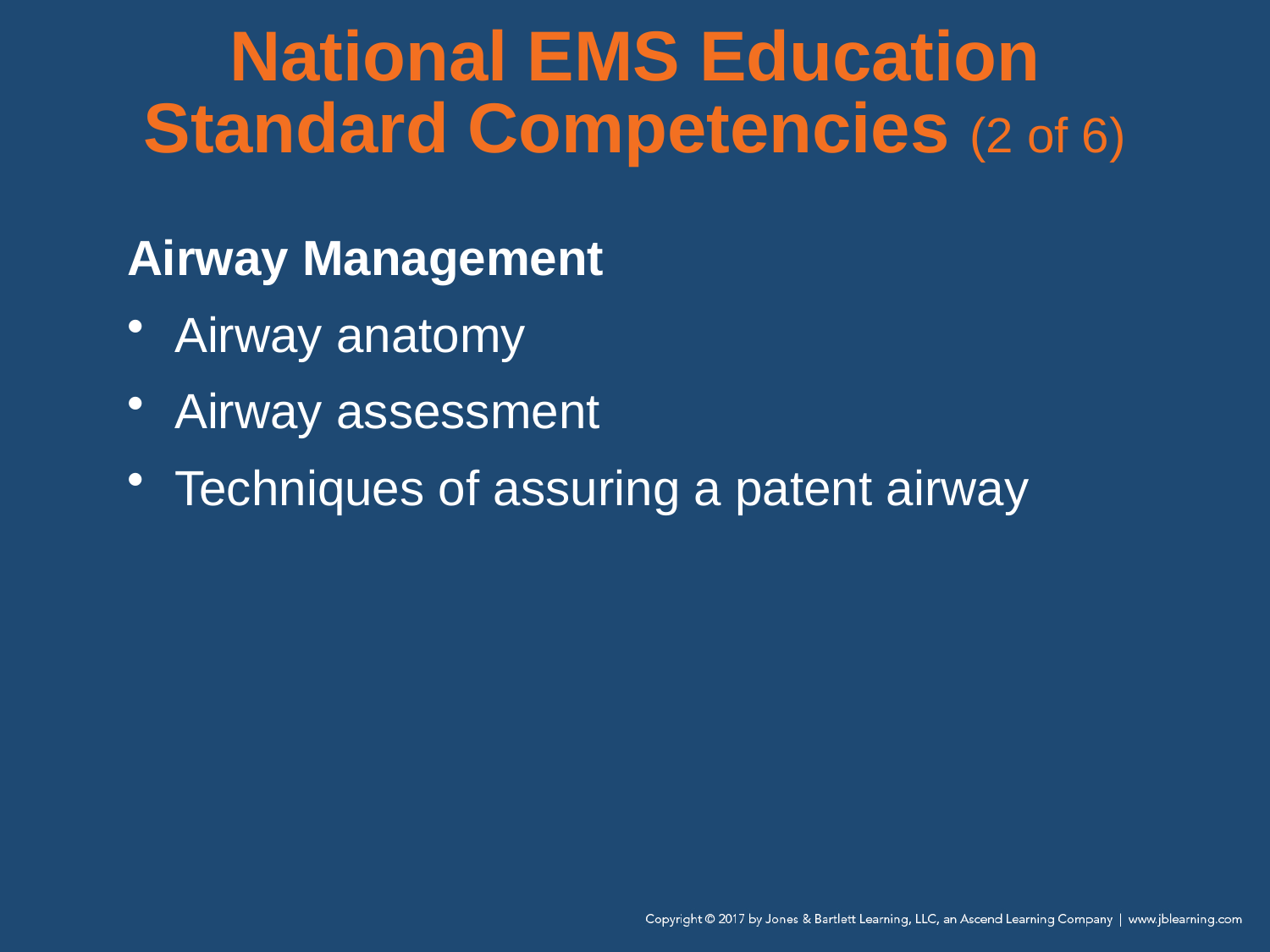

# National EMS Education Standard Competencies (2 of 6)
Airway Management
Airway anatomy
Airway assessment
Techniques of assuring a patent airway